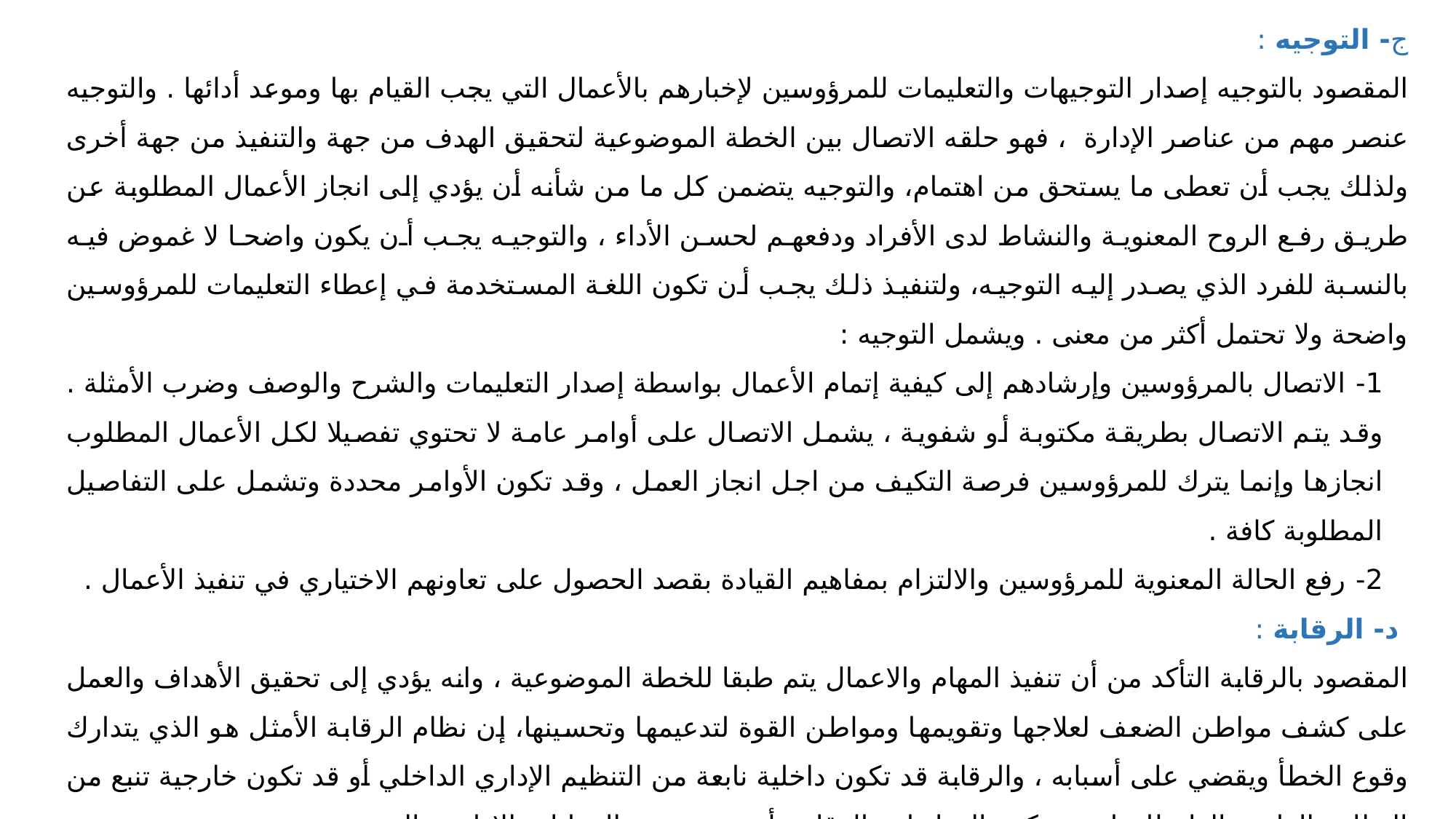

ج- التوجيه :
المقصود بالتوجيه إصدار التوجيهات والتعليمات للمرؤوسين لإخبارهم بالأعمال التي يجب القيام بها وموعد أدائها . والتوجيه عنصر مهم من عناصر الإدارة  ، فهو حلقه الاتصال بين الخطة الموضوعية لتحقيق الهدف من جهة والتنفيذ من جهة أخرى ولذلك يجب أن تعطى ما يستحق من اهتمام، والتوجيه يتضمن كل ما من شأنه أن يؤدي إلى انجاز الأعمال المطلوبة عن طريق رفع الروح المعنوية والنشاط لدى الأفراد ودفعهم لحسن الأداء ، والتوجيه يجب أن يكون واضحا لا غموض فيه بالنسبة للفرد الذي يصدر إليه التوجيه، ولتنفيذ ذلك يجب أن تكون اللغة المستخدمة في إعطاء التعليمات للمرؤوسين واضحة ولا تحتمل أكثر من معنى . ويشمل التوجيه :
1- الاتصال بالمرؤوسين وإرشادهم إلى كيفية إتمام الأعمال بواسطة إصدار التعليمات والشرح والوصف وضرب الأمثلة . وقد يتم الاتصال بطريقة مكتوبة أو شفوية ، يشمل الاتصال على أوامر عامة لا تحتوي تفصيلا لكل الأعمال المطلوب انجازها وإنما يترك للمرؤوسين فرصة التكيف من اجل انجاز العمل ، وقد تكون الأوامر محددة وتشمل على التفاصيل المطلوبة كافة .
2- رفع الحالة المعنوية للمرؤوسين والالتزام بمفاهيم القيادة بقصد الحصول على تعاونهم الاختياري في تنفيذ الأعمال .
 د- الرقابة :
المقصود بالرقابة التأكد من أن تنفيذ المهام والاعمال يتم طبقا للخطة الموضوعية ، وانه يؤدي إلى تحقيق الأهداف والعمل على كشف مواطن الضعف لعلاجها وتقويمها ومواطن القوة لتدعيمها وتحسينها، إن نظام الرقابة الأمثل هو الذي يتدارك وقوع الخطأ ويقضي على أسبابه ، والرقابة قد تكون داخلية نابعة من التنظيم الإداري الداخلي أو قد تكون خارجية تنبع من النظام والقانون العام للدولة ويمكن القول إن الرقابة أصبحت من العمليات الإدارية الضرورية بسبب تضخم حجم التنظيمات وتعدد نشاطها وعدد الأفراد العاملين بها ، وشعور الأفراد بوجود رقابة فعالة ومستمرة يؤدي إلى التزام بالأنظمة والقوانين المعتمدة ، ويمكن التدليل على الرقابة في المؤسسات التعليمية عند قيام المدير بمراقبة أعمال المعلمين والإشراف على توزيع الدروس ومراقبة انتظام الدوام المدرسي والتقيد بالتعليمات .